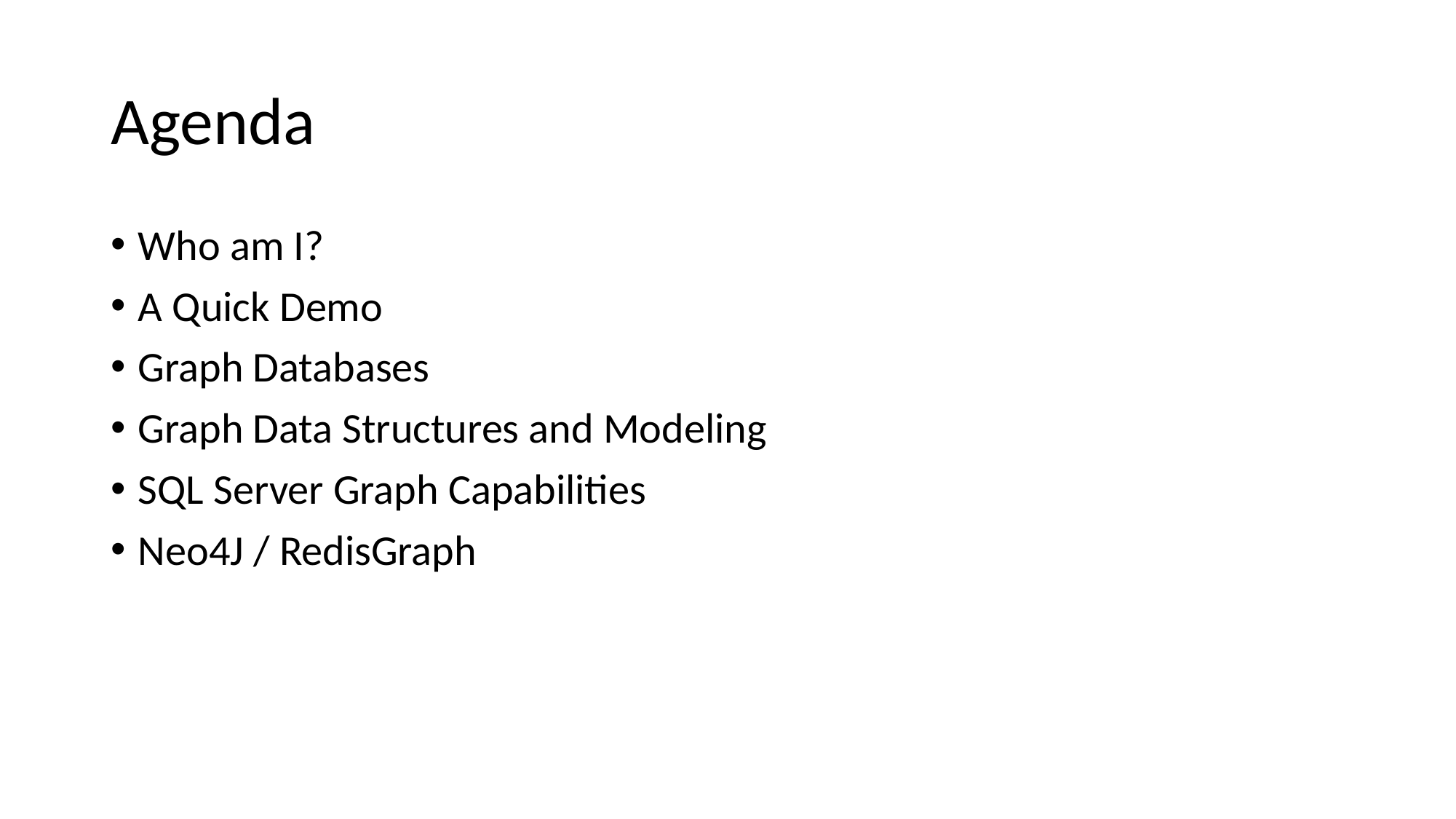

# Agenda
Who am I?
A Quick Demo
Graph Databases
Graph Data Structures and Modeling
SQL Server Graph Capabilities
Neo4J / RedisGraph